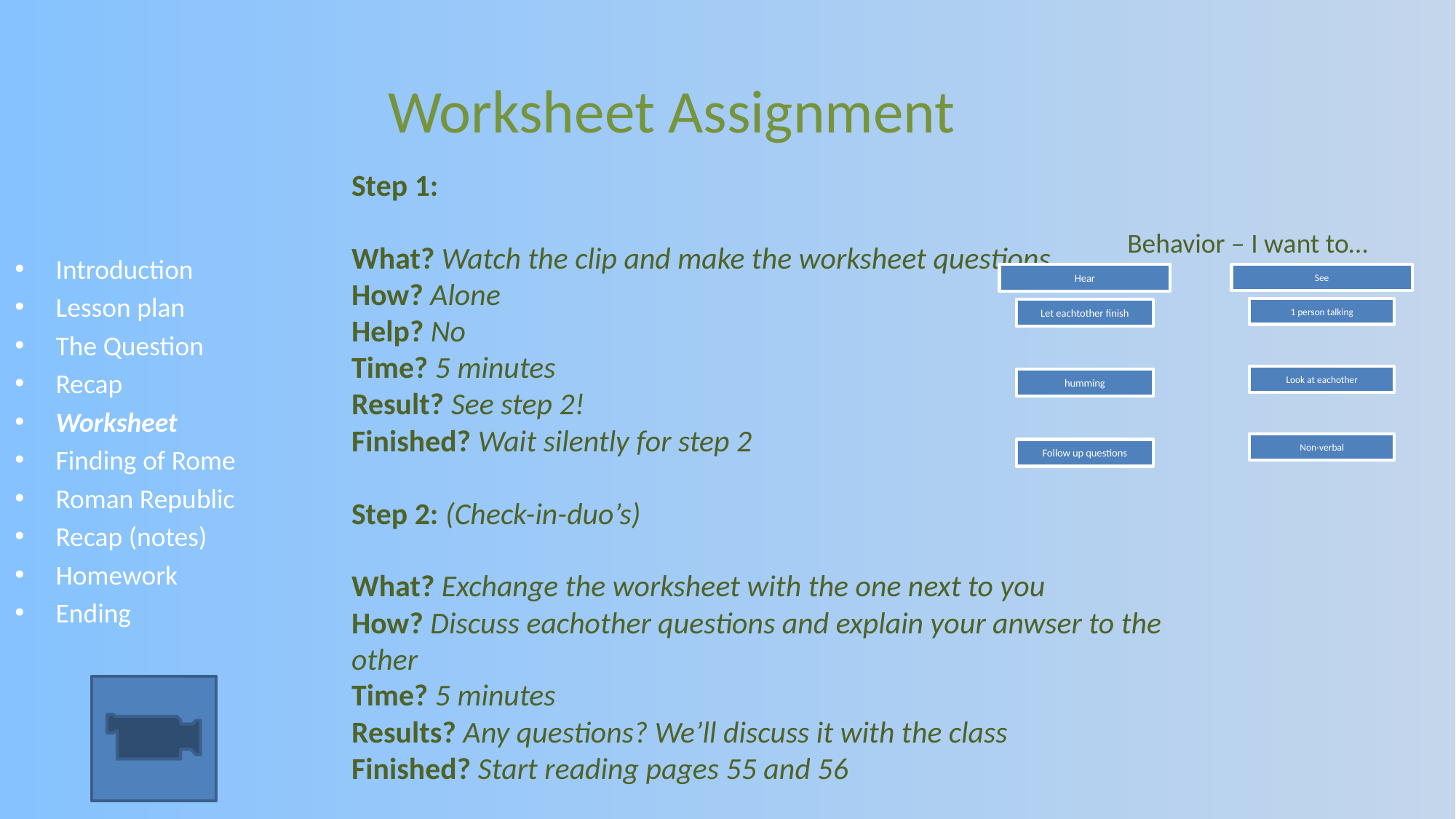

Worksheet Assignment
Step 1:

What? Watch the clip and make the worksheet questions
How? Alone
Help? No
Time? 5 minutes
Result? See step 2!
Finished? Wait silently for step 2

Step 2: (Check-in-duo’s)

What? Exchange the worksheet with the one next to you
How? Discuss eachother questions and explain your anwser to the other
Time? 5 minutes
Results? Any questions? We’ll discuss it with the class
Finished? Start reading pages 55 and 56
Behavior – I want to…
Introduction
Lesson plan
The Question
Recap
Worksheet
Finding of Rome
Roman Republic
Recap (notes)
Homework
Ending
Hear
Let eachtother finish
humming
Follow up questions
See
1 person talking
Look at eachother
Non-verbal